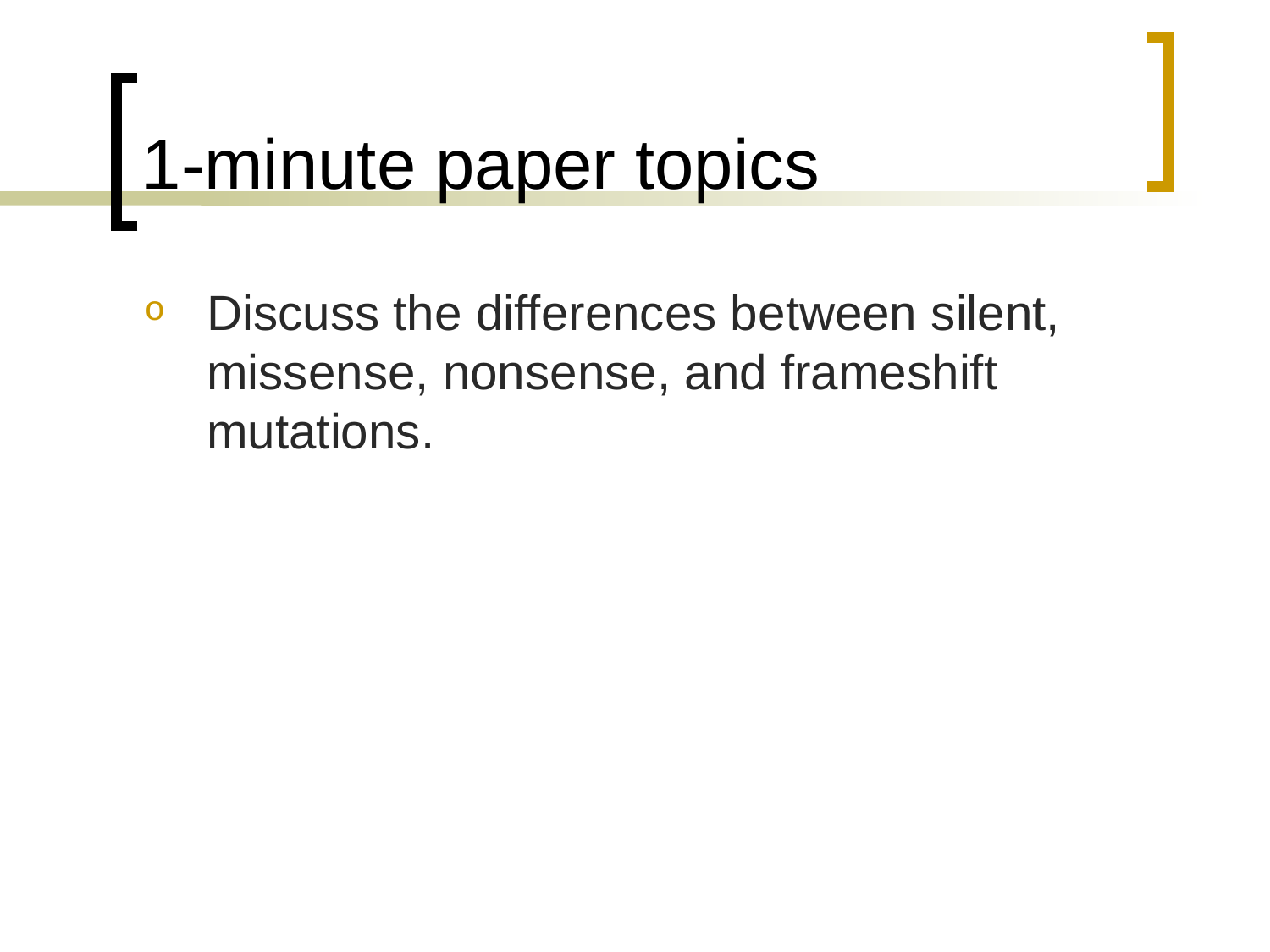

# 1-minute paper topics
Discuss the differences between silent, missense, nonsense, and frameshift mutations.